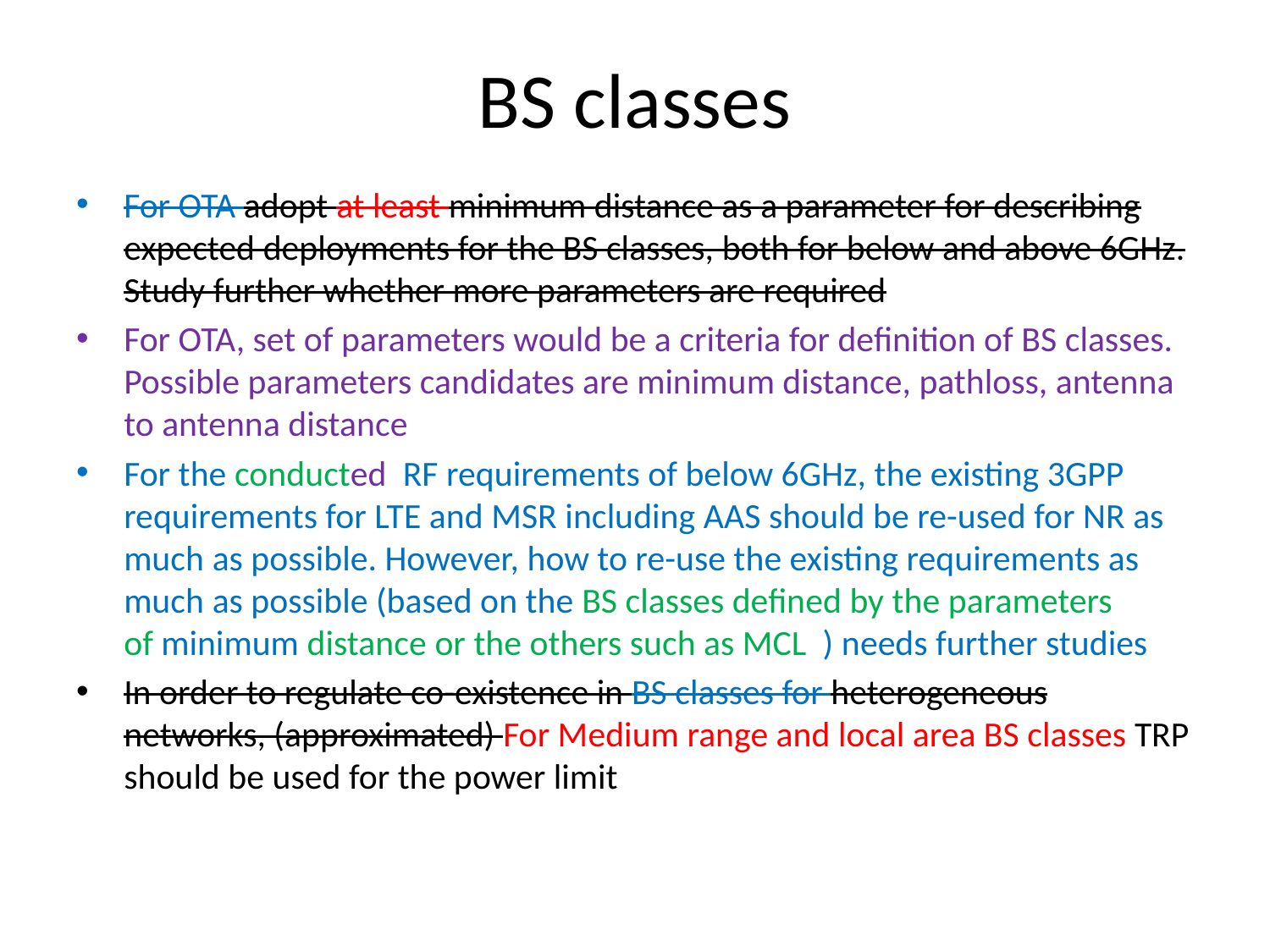

# BS classes
For OTA adopt at least minimum distance as a parameter for describing expected deployments for the BS classes, both for below and above 6GHz. Study further whether more parameters are required
For OTA, set of parameters would be a criteria for definition of BS classes. Possible parameters candidates are minimum distance, pathloss, antenna to antenna distance
For the conducted  RF requirements of below 6GHz, the existing 3GPP requirements for LTE and MSR including AAS should be re-used for NR as much as possible. However, how to re-use the existing requirements as much as possible (based on the BS classes defined by the parameters of minimum distance or the others such as MCL  ) needs further studies
In order to regulate co-existence in BS classes for heterogeneous networks, (approximated) For Medium range and local area BS classes TRP should be used for the power limit